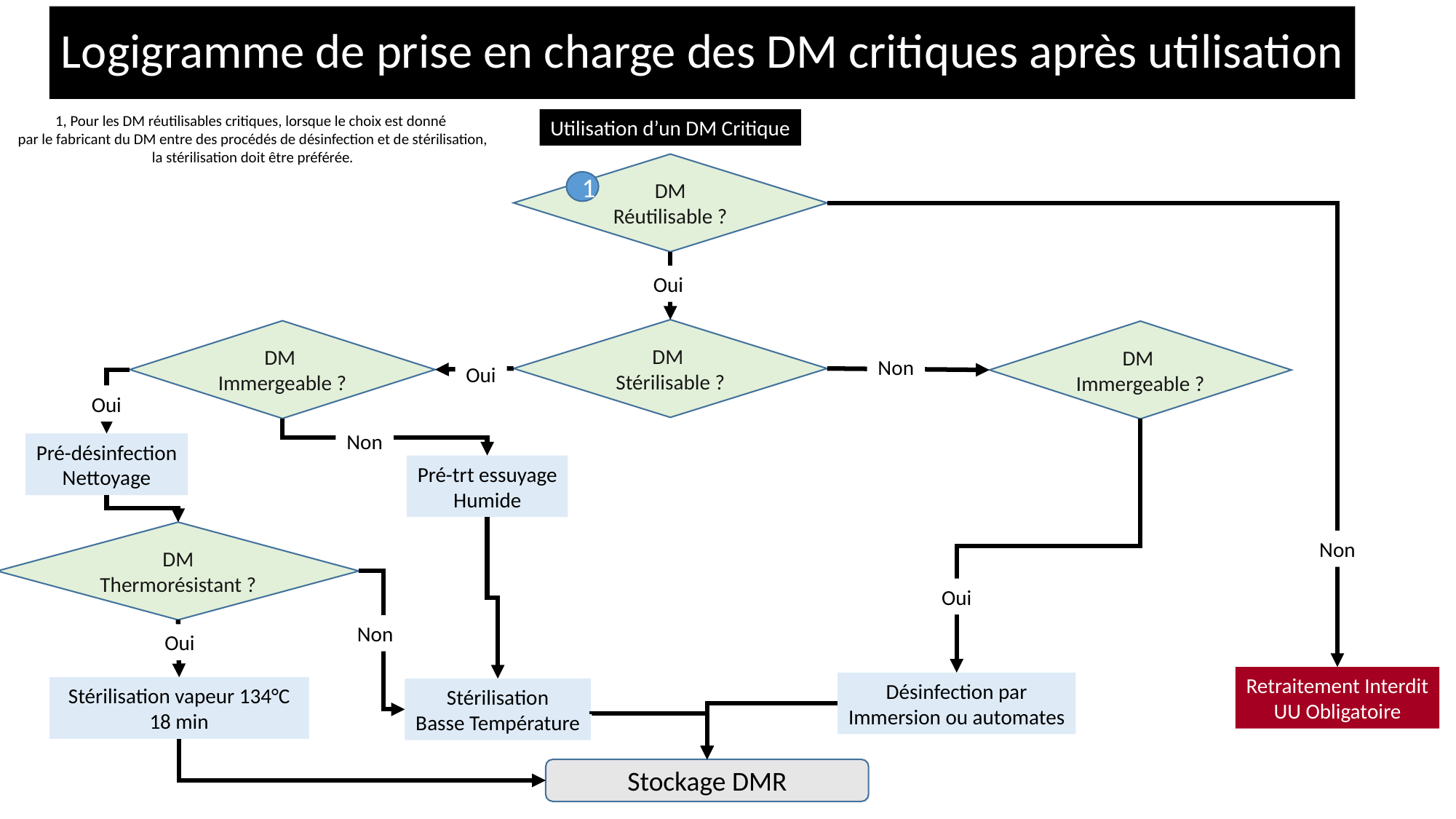

# Logigramme de prise en charge des DM critiques après utilisation
1, Pour les DM réutilisables critiques, lorsque le choix est donné
par le fabricant du DM entre des procédés de désinfection et de stérilisation,
la stérilisation doit être préférée.
Utilisation d’un DM Critique
DM Réutilisable ?
1
Oui
DM
Stérilisable ?
DM
Immergeable ?
DM
Immergeable ?
Non
Oui
Oui
Non
Pré-désinfection
Nettoyage
Pré-trt essuyage
Humide
DM Thermorésistant ?
Non
Oui
Non
Oui
Retraitement Interdit
UU Obligatoire
Désinfection par
Immersion ou automates
Stérilisation vapeur 134°C
18 min
Stérilisation
Basse Température
Stockage DMR